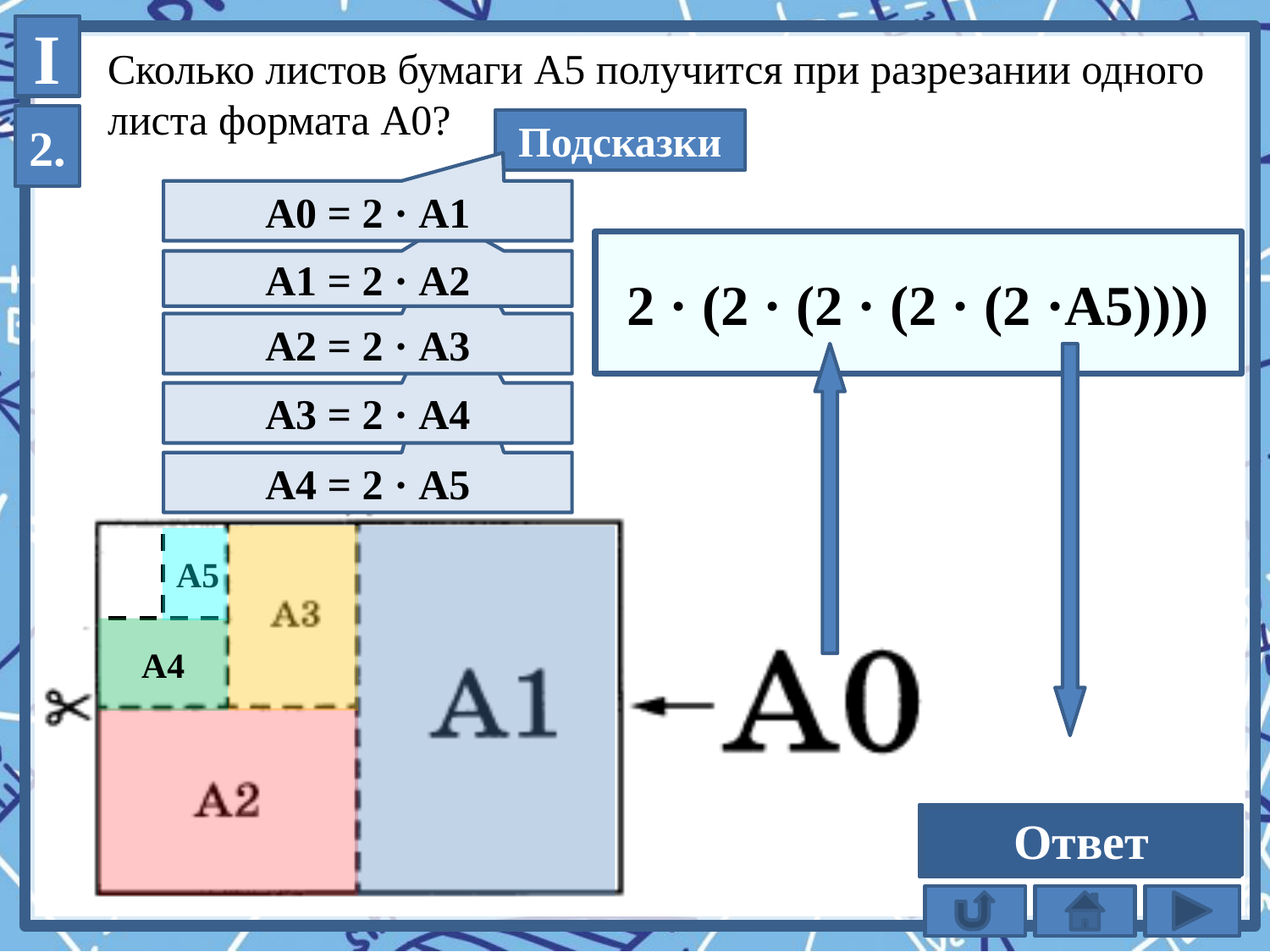

I
Сколько листов бумаги А5 получится при разрезании одного
листа формата А0?
2.
Подсказки
А0 = 2 · А1
2 · (2 · (2 · (2 · (2 ·А5))))
А1 = 2 · А2
А2 = 2 · А3

А3 = 2 · А4
А4 = 2 · А5

А5

А4

32
Ответ